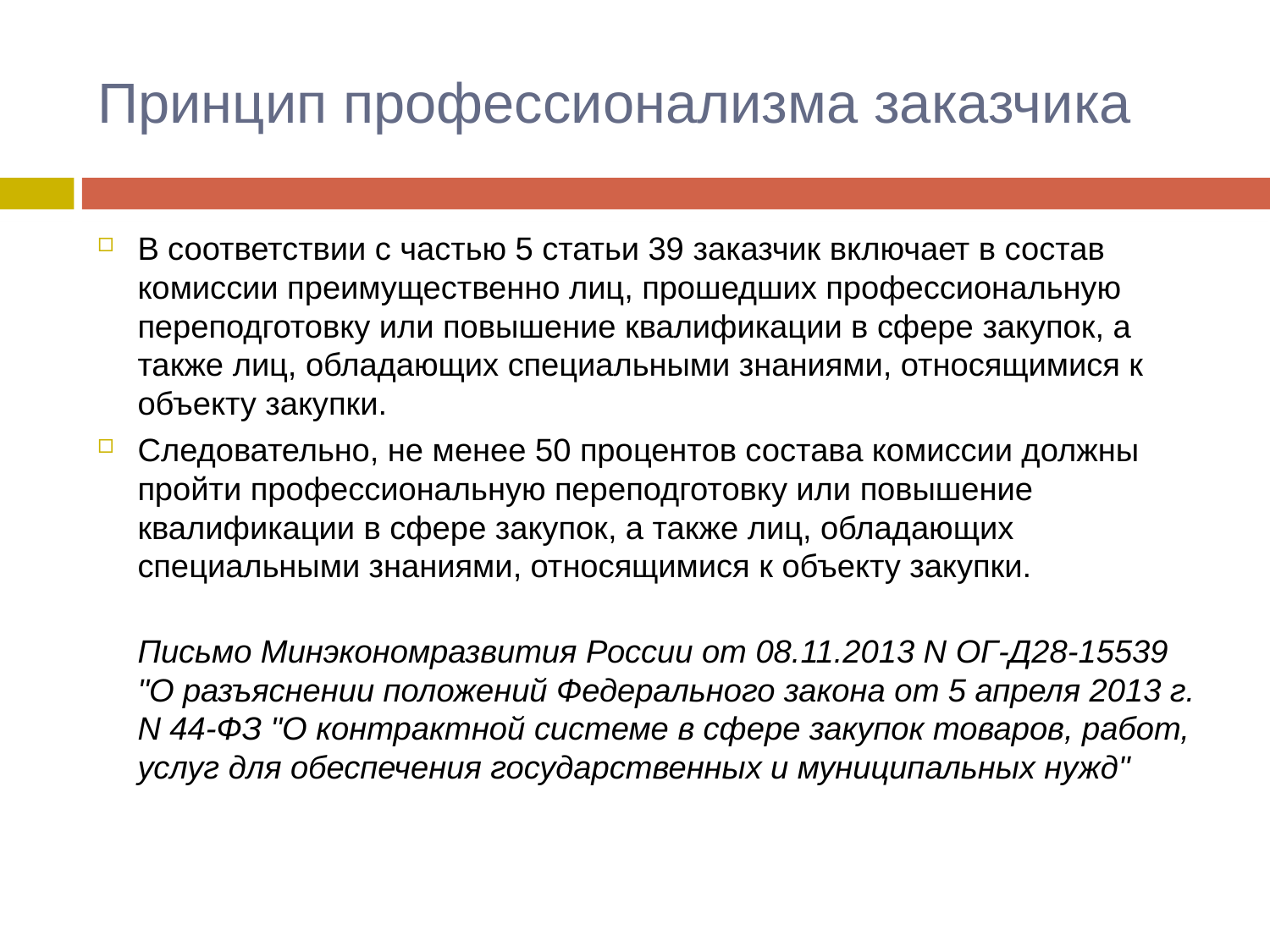

# Принцип профессионализма заказчика
В соответствии с частью 5 статьи 39 заказчик включает в состав комиссии преимущественно лиц, прошедших профессиональную переподготовку или повышение квалификации в сфере закупок, а также лиц, обладающих специальными знаниями, относящимися к объекту закупки.
Следовательно, не менее 50 процентов состава комиссии должны пройти профессиональную переподготовку или повышение квалификации в сфере закупок, а также лиц, обладающих специальными знаниями, относящимися к объекту закупки.
Письмо Минэкономразвития России от 08.11.2013 N ОГ-Д28-15539 "О разъяснении положений Федерального закона от 5 апреля 2013 г. N 44-ФЗ "О контрактной системе в сфере закупок товаров, работ, услуг для обеспечения государственных и муниципальных нужд"